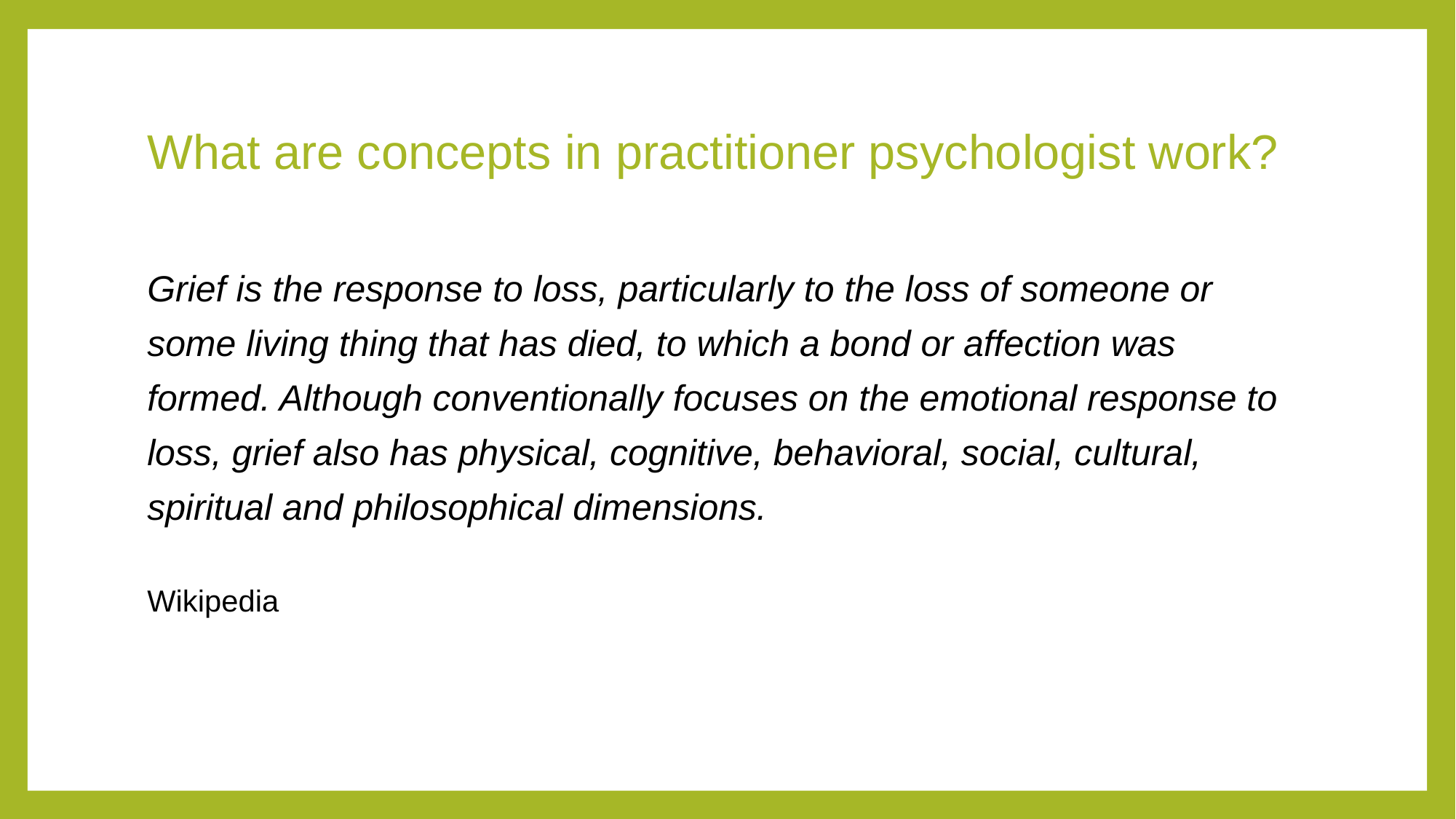

# What are concepts in practitioner psychologist work?
Grief is the response to loss, particularly to the loss of someone or some living thing that has died, to which a bond or affection was formed. Although conventionally focuses on the emotional response to loss, grief also has physical, cognitive, behavioral, social, cultural, spiritual and philosophical dimensions.

Wikipedia